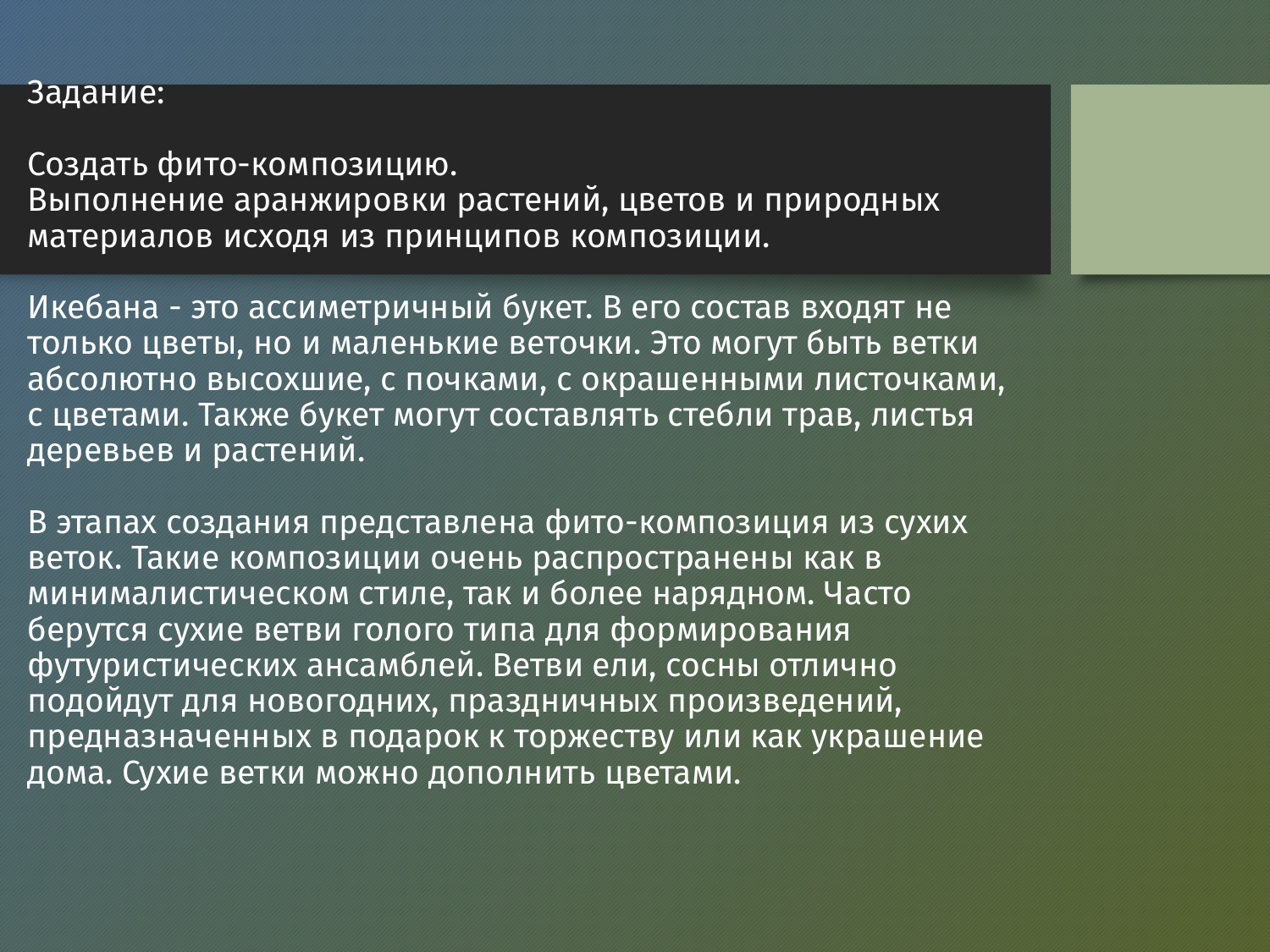

# Задание: Создать фито-композицию. Выполнение аранжировки растений, цветов и природных материалов исходя из принципов композиции. Икебана - это ассиметричный букет. В его состав входят не только цветы, но и маленькие веточки. Это могут быть ветки абсолютно высохшие, с почками, с окрашенными листочками, с цветами. Также букет могут составлять стебли трав, листья деревьев и растений. В этапах создания представлена фито-композиция из сухих веток. Такие композиции очень распространены как в минималистическом стиле, так и более нарядном. Часто берутся сухие ветви голого типа для формирования футуристических ансамблей. Ветви ели, сосны отлично подойдут для новогодних, праздничных произведений, предназначенных в подарок к торжеству или как украшение дома. Сухие ветки можно дополнить цветами.